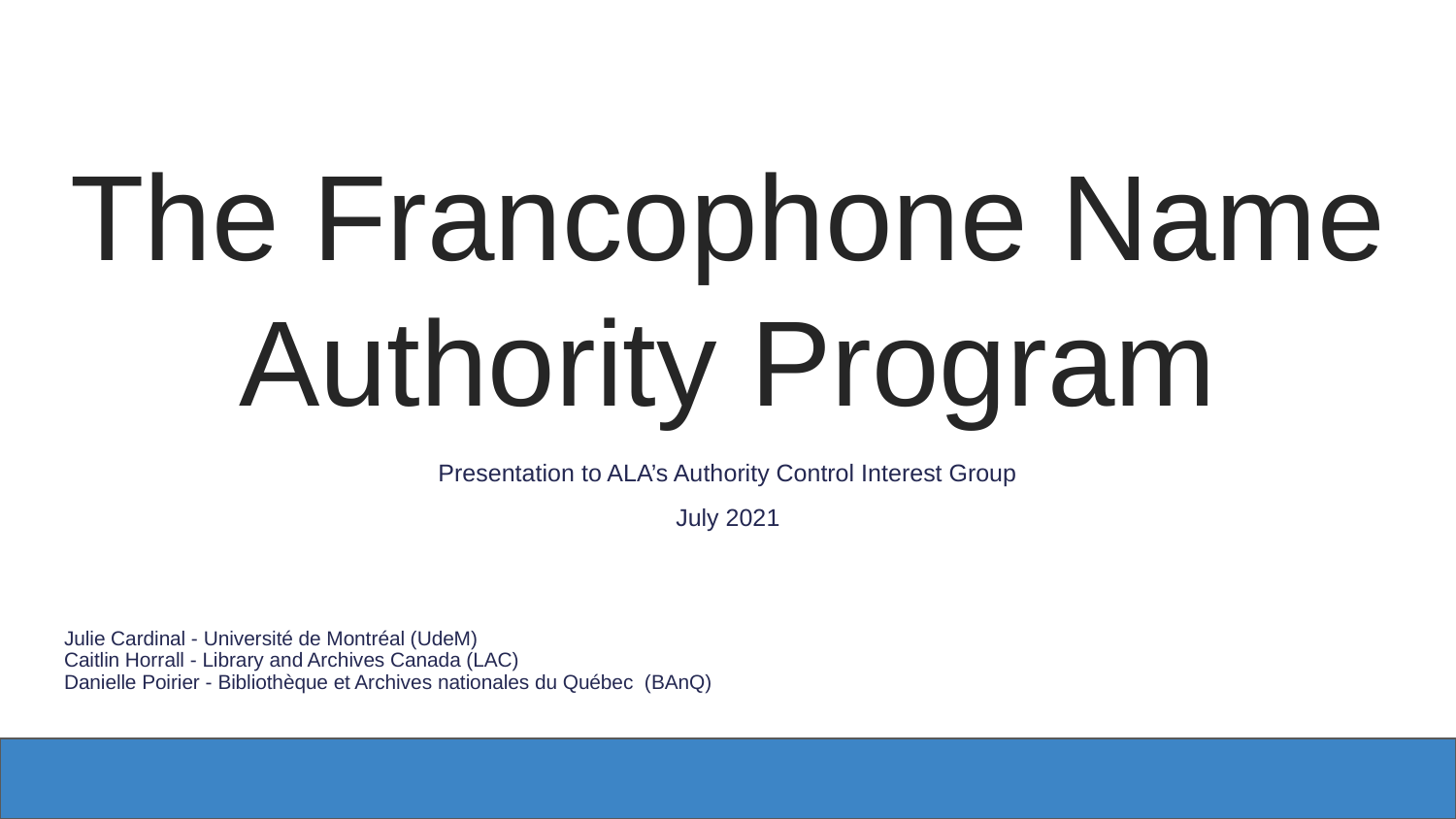

# The Francophone Name Authority Program
Presentation to ALA’s Authority Control Interest Group
July 2021

Julie Cardinal - Université de Montréal​ (UdeM)
Caitlin Horrall - Library and Archives Canada​ (LAC)
Danielle Poirier - Bibliothèque et Archives nationales du Québec ​ (BAnQ)